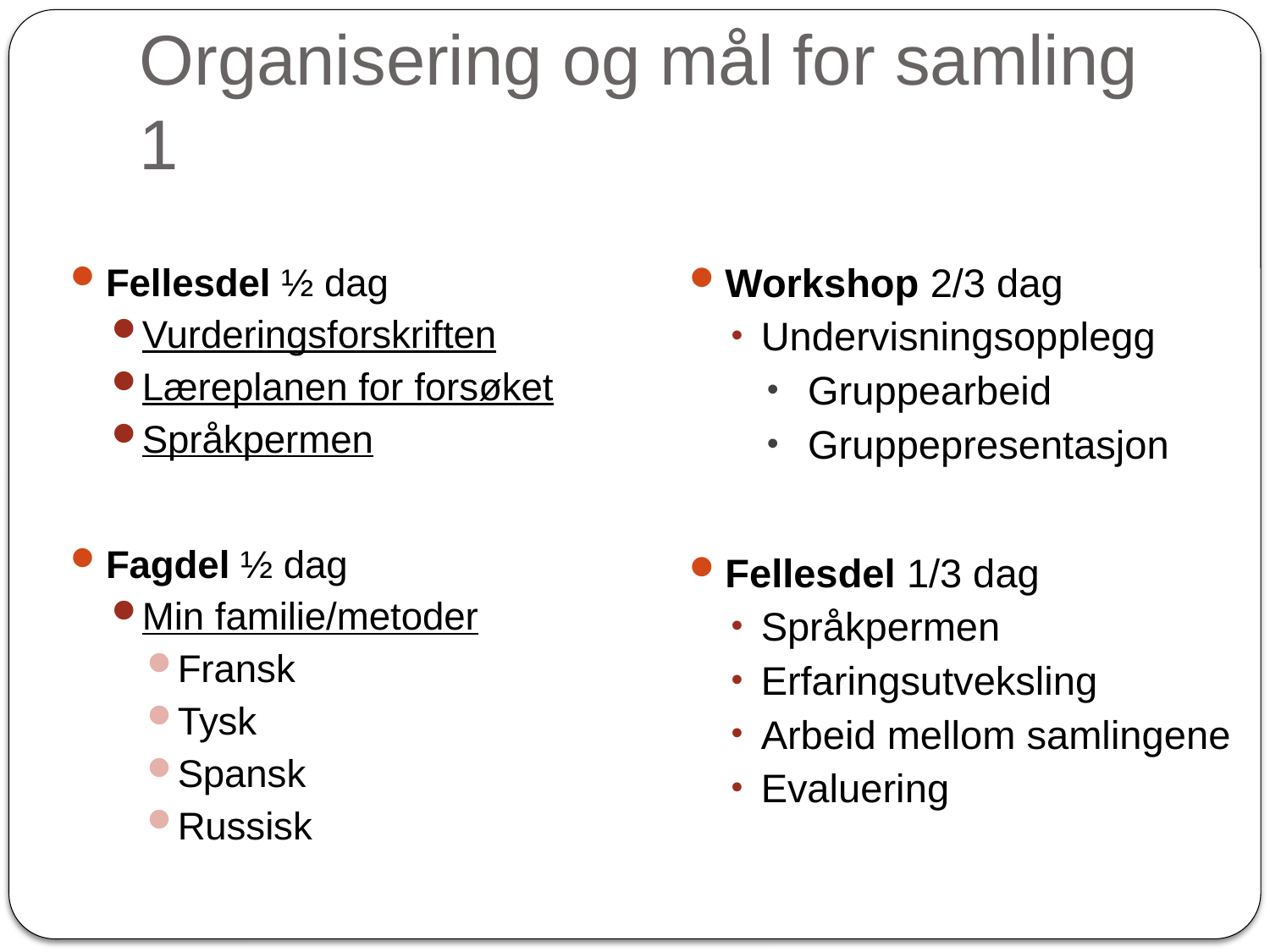

# Organisering og mål for samling 1
Fellesdel ½ dag
Vurderingsforskriften
Læreplanen for forsøket
Språkpermen

Fagdel ½ dag
Min familie/metoder
Fransk
Tysk
Spansk
Russisk

Workshop 2/3 dag
Undervisningsopplegg
 Gruppearbeid
 Gruppepresentasjon

Fellesdel 1/3 dag
Språkpermen
Erfaringsutveksling
Arbeid mellom samlingene
Evaluering